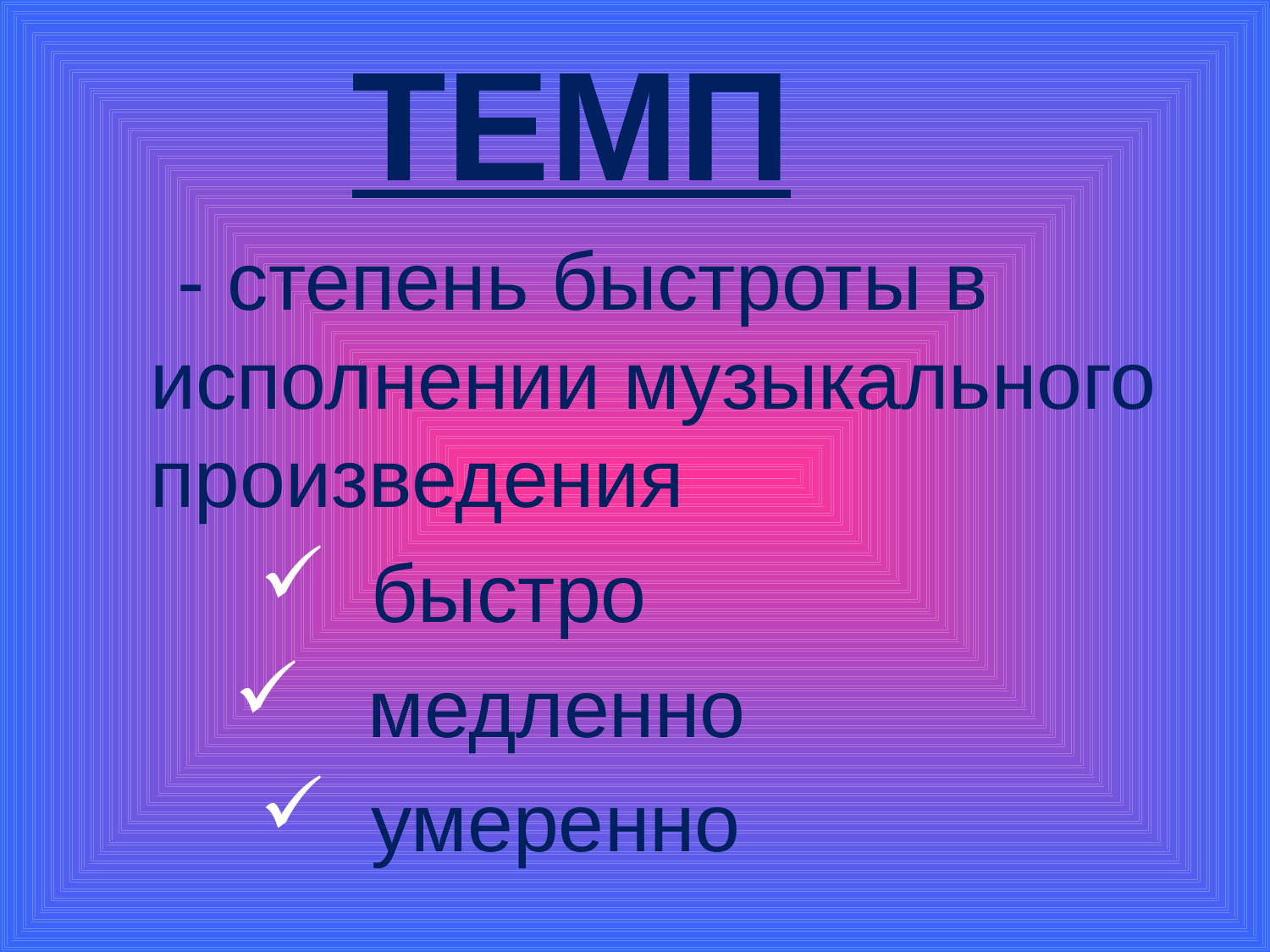

# ТЕМП
      - степень быстроты в   исполнении музыкального произведения
  быстро
   медленно
  умеренно